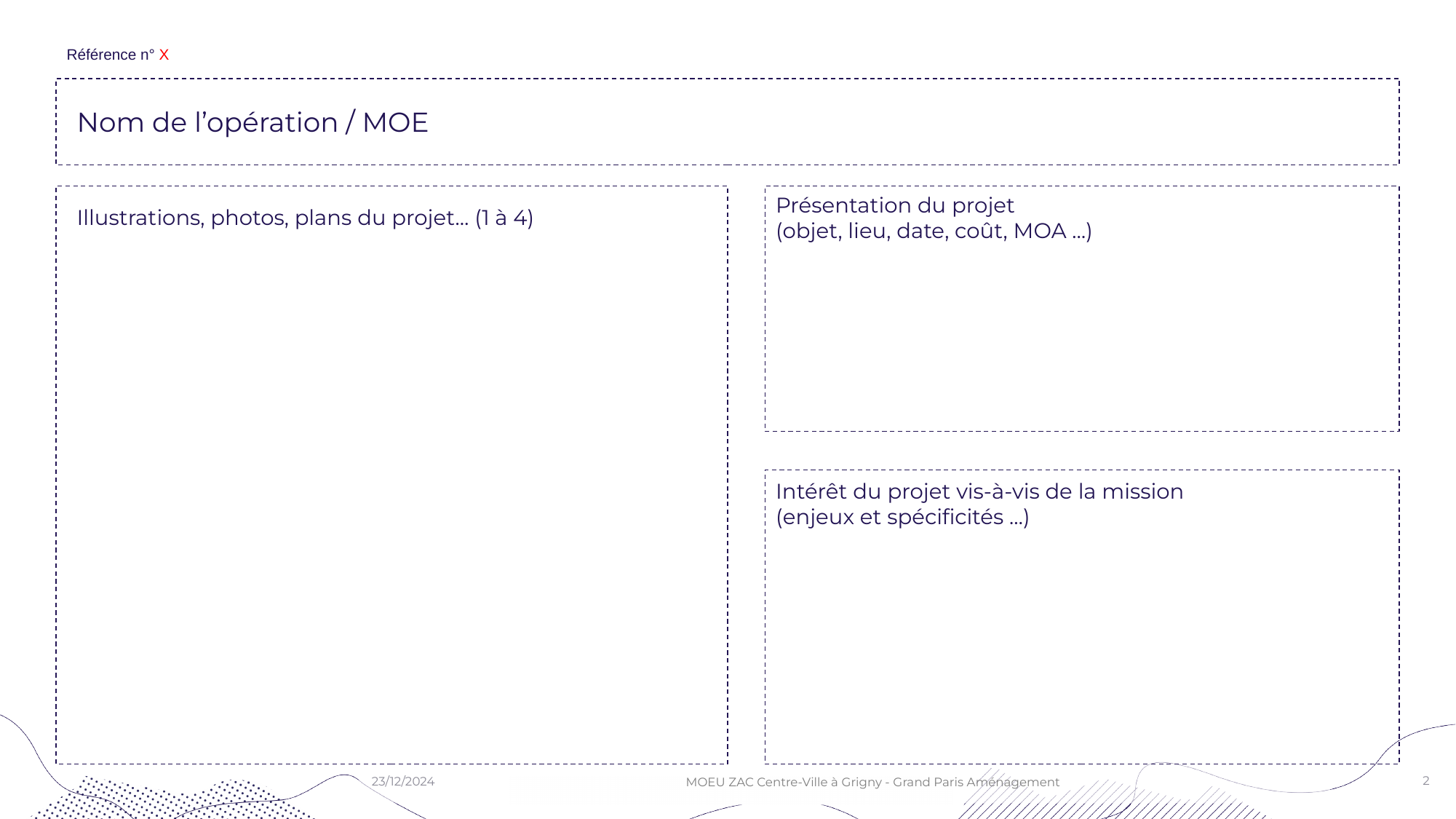

Référence n° X

Nom de l’opération / MOE

Présentation du projet
(objet, lieu, date, coût, MOA …)
Illustrations, photos, plans du projet… (1 à 4)

Intérêt du projet vis-à-vis de la mission
(enjeux et spécificités …)
23/12/2024
2
MOEU ZAC Centre-Ville à Grigny - Grand Paris Aménagement